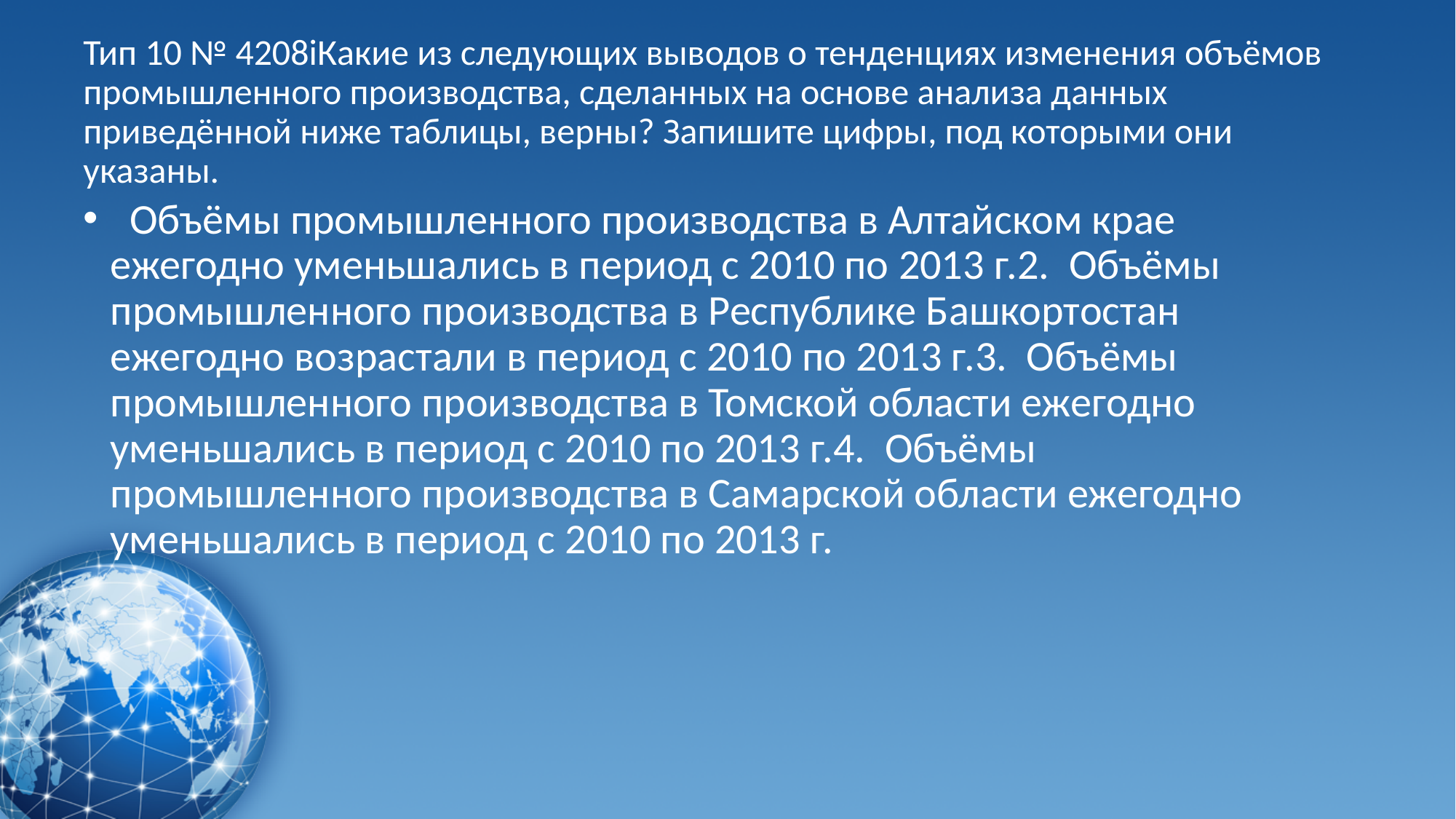

# Тип 10 № 4208iКакие из следующих выводов о тенденциях изменения объёмов промышленного производства, сделанных на основе анализа данных приведённой ниже таблицы, верны? Запишите цифры, под которыми они указаны.
  Объёмы промышленного производства в Алтайском крае ежегодно уменьшались в период с 2010 по 2013 г.2.  Объёмы промышленного производства в Республике Башкортостан ежегодно возрастали в период с 2010 по 2013 г.3.  Объёмы промышленного производства в Томской области ежегодно уменьшались в период с 2010 по 2013 г.4.  Объёмы промышленного производства в Самарской области ежегодно уменьшались в период с 2010 по 2013 г.